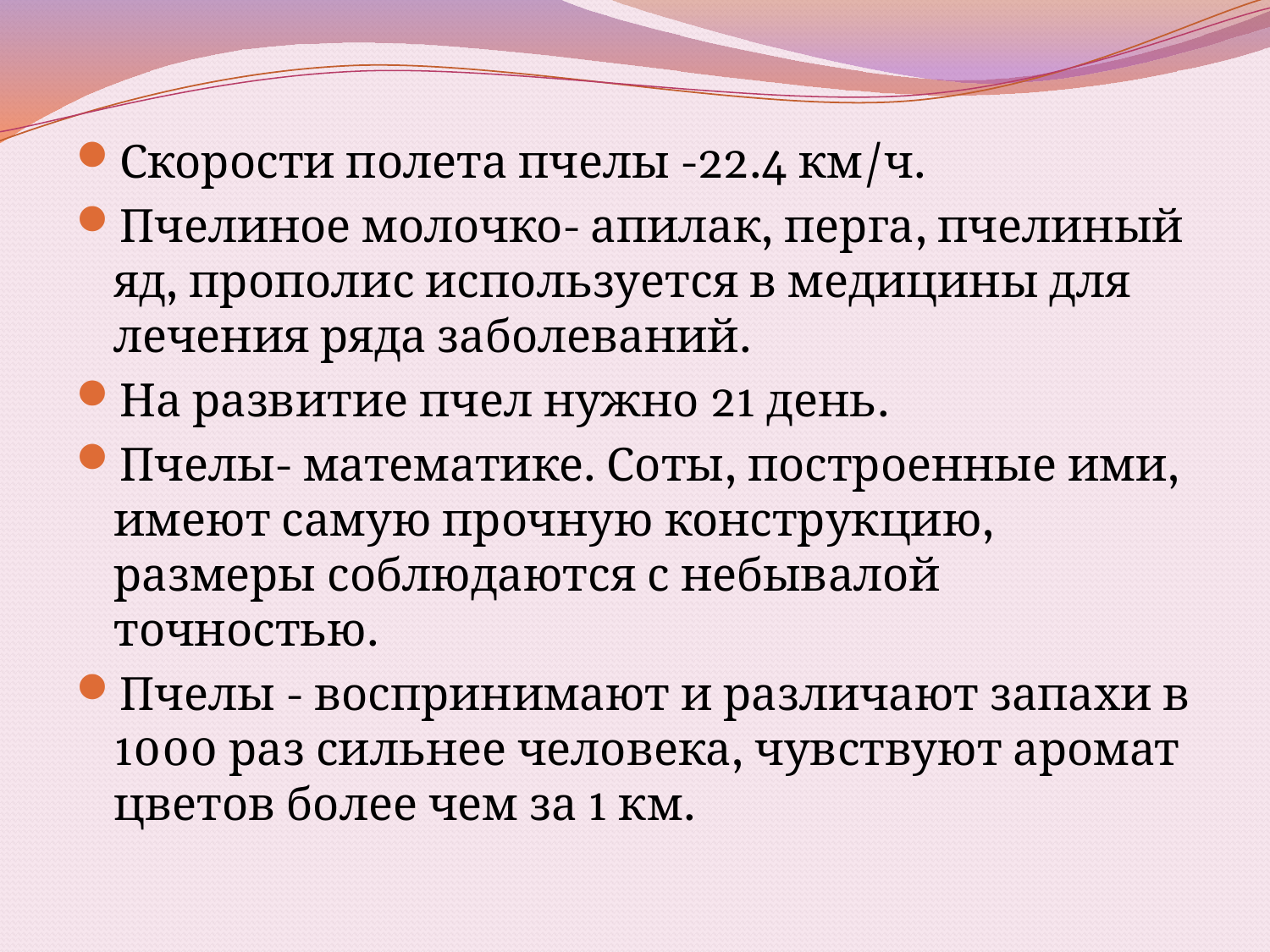

Скорости полета пчелы -22.4 км/ч.
Пчелиное молочко- апилак, перга, пчелиный яд, прополис используется в медицины для лечения ряда заболеваний.
На развитие пчел нужно 21 день.
Пчелы- математике. Соты, построенные ими, имеют самую прочную конструкцию, размеры соблюдаются с небывалой точностью.
Пчелы - воспринимают и различают запахи в 1000 раз сильнее человека, чувствуют аромат цветов более чем за 1 км.